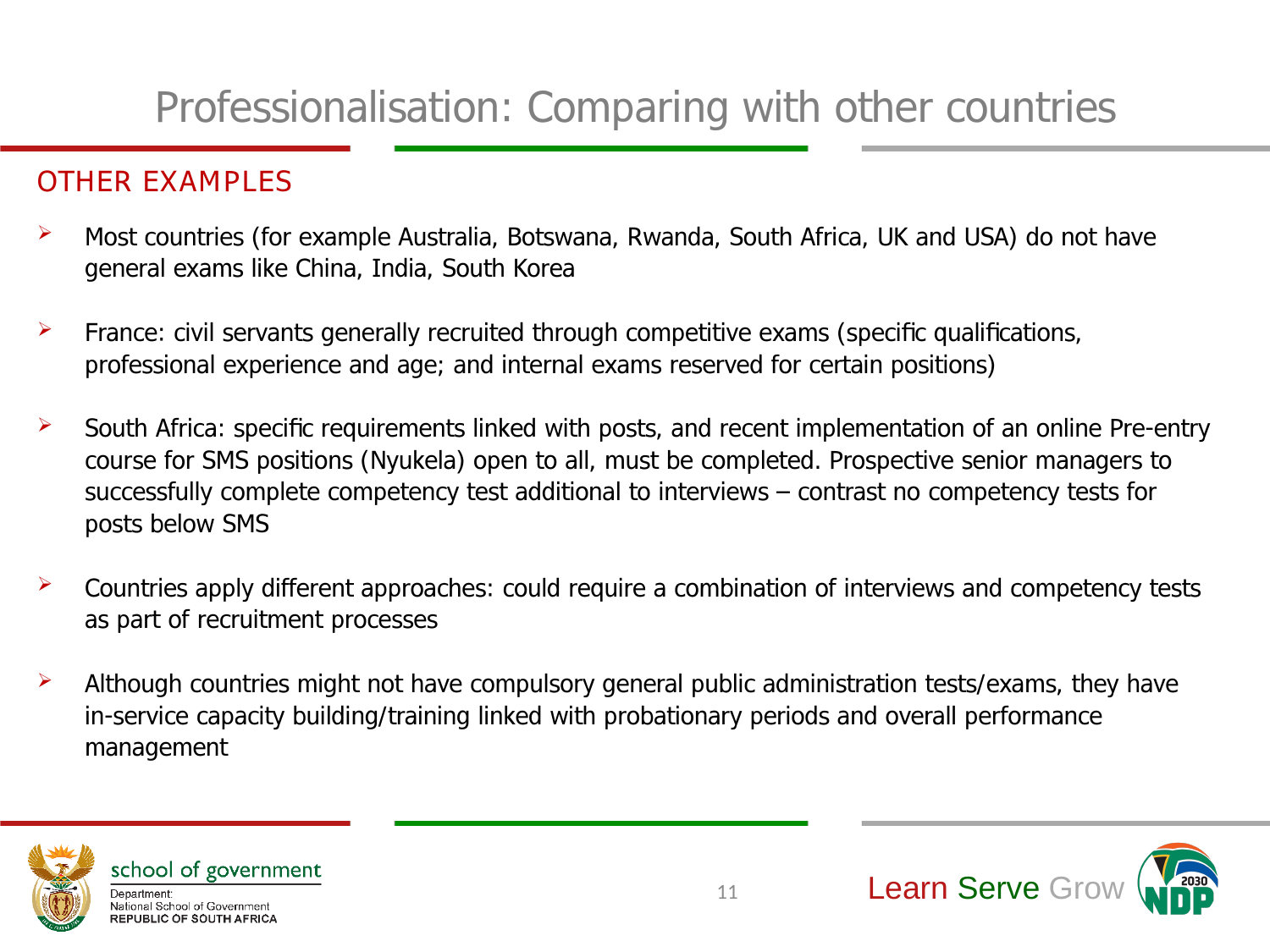

# Professionalisation: Comparing with other countries
OTHER EXAMPLES
Most countries (for example Australia, Botswana, Rwanda, South Africa, UK and USA) do not have general exams like China, India, South Korea

France: civil servants generally recruited through competitive exams (specific qualifications, professional experience and age; and internal exams reserved for certain positions)

South Africa: specific requirements linked with posts, and recent implementation of an online Pre-entry course for SMS positions (Nyukela) open to all, must be completed. Prospective senior managers to successfully complete competency test additional to interviews – contrast no competency tests for posts below SMS

Countries apply different approaches: could require a combination of interviews and competency tests as part of recruitment processes

Although countries might not have compulsory general public administration tests/exams, they have in-service capacity building/training linked with probationary periods and overall performance management
11